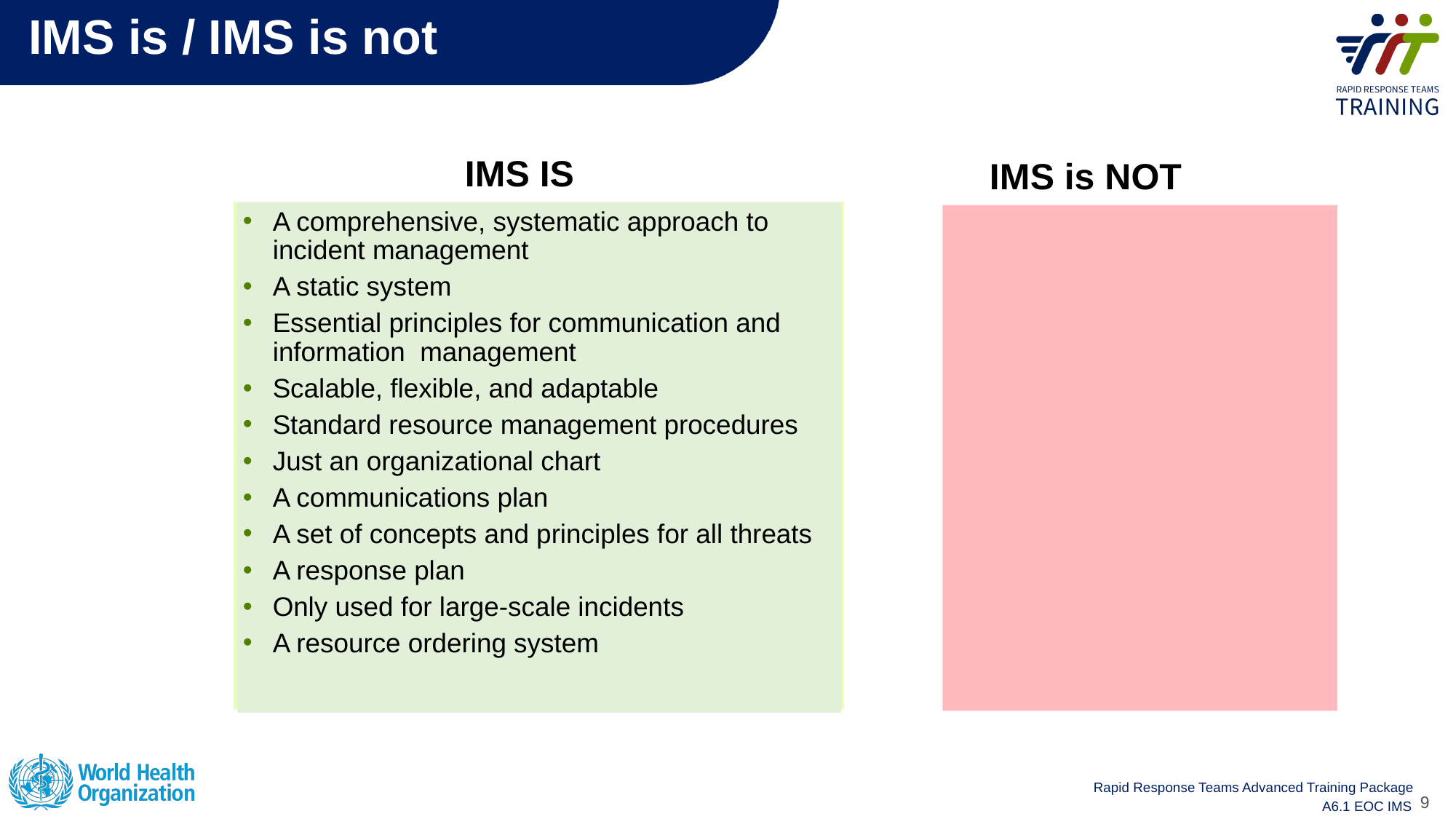

IMS is / IMS is not
IMS IS
IMS is NOT

A comprehensive, systematic approach to incident management
A static system
Essential principles for communication and information  management
Scalable, flexible, and adaptable
Standard resource management procedures
Just an organizational chart
A communications plan
A set of concepts and principles for all threats
A response plan
Only used for large-scale incidents
A resource ordering system

9